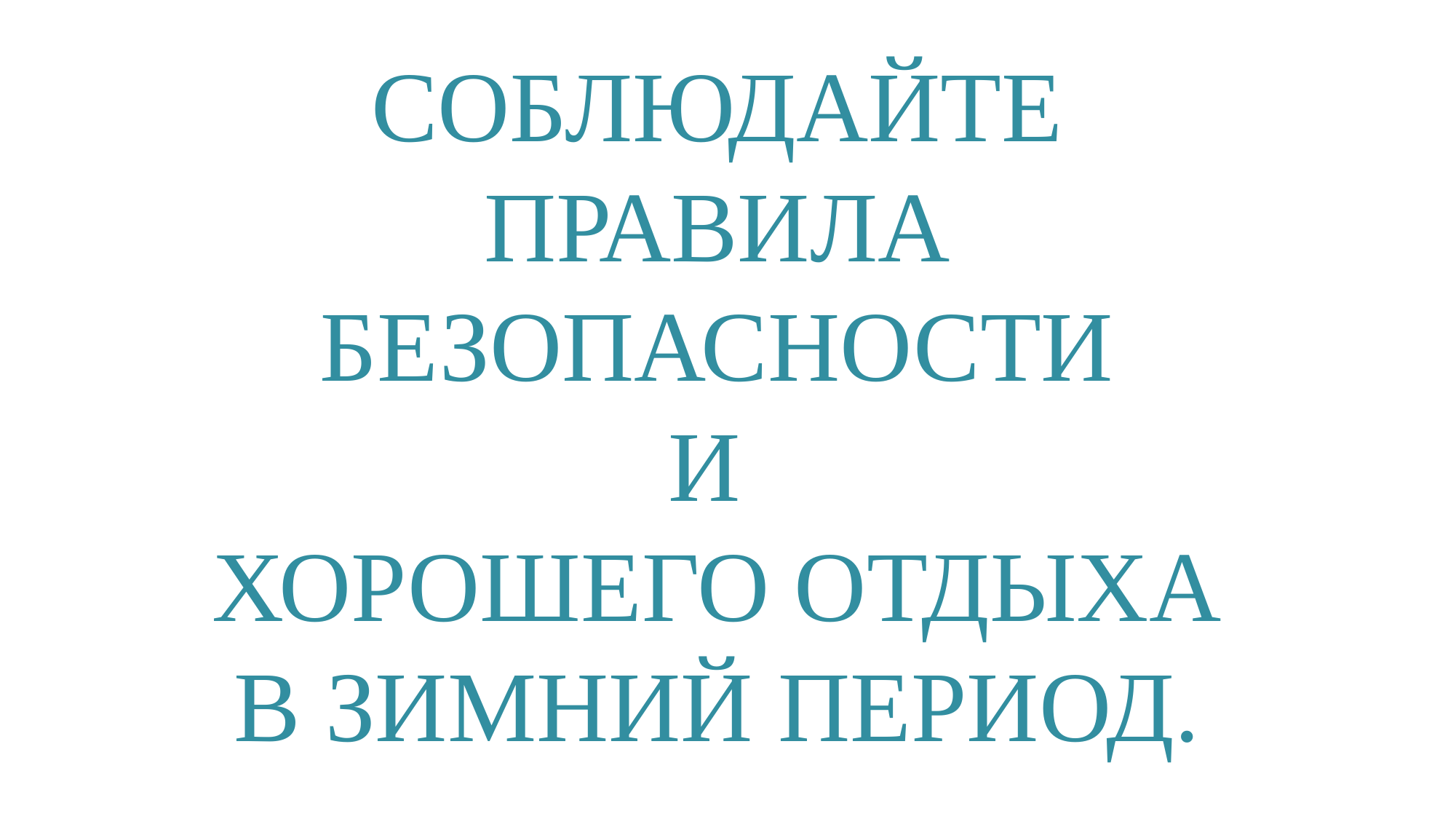

СОБЛЮДАЙТЕ ПРАВИЛА БЕЗОПАСНОСТИ
И
ХОРОШЕГО ОТДЫХА
В ЗИМНИЙ ПЕРИОД.